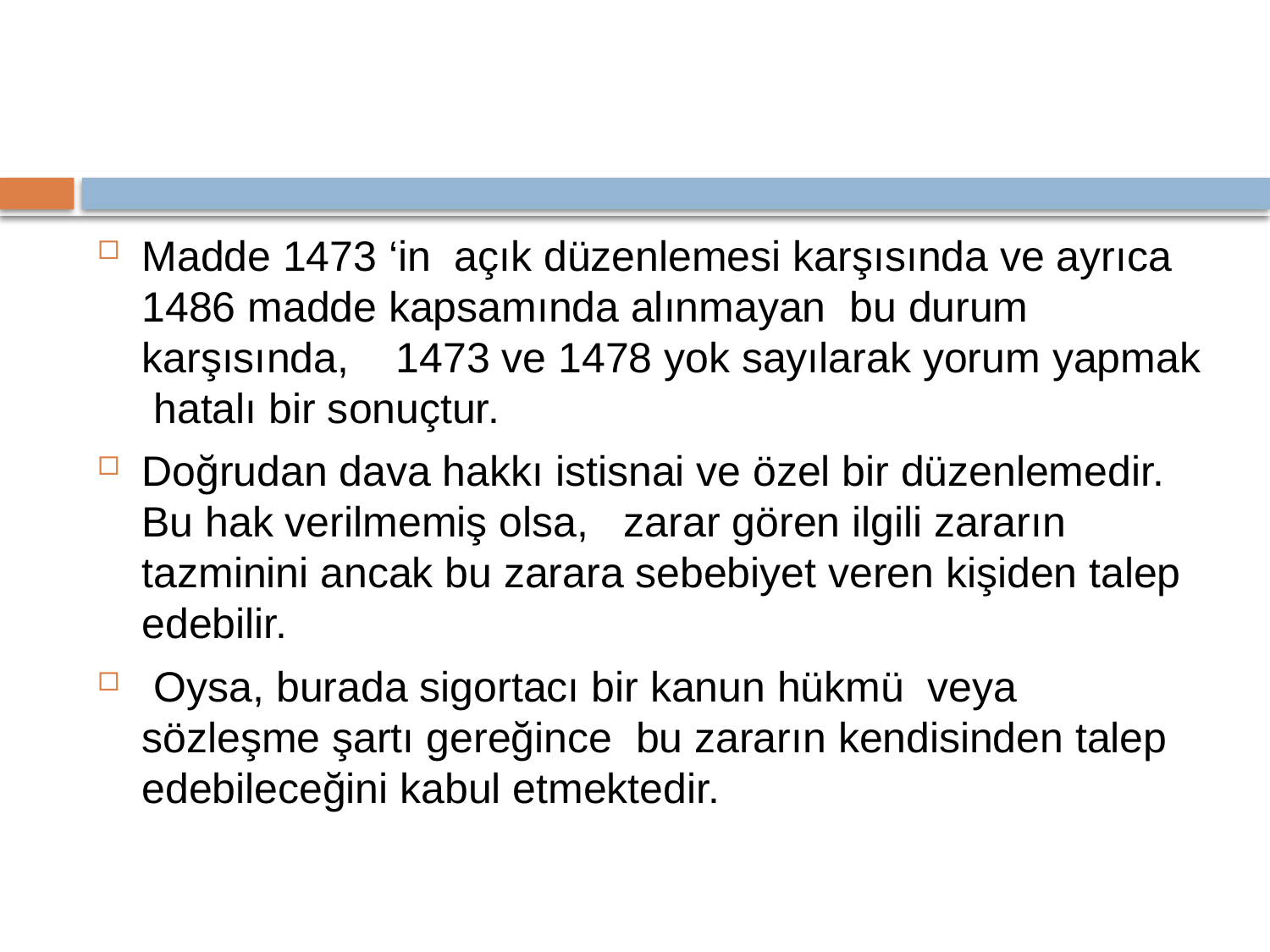

Madde 1473 ‘in  açık düzenlemesi karşısında ve ayrıca 1486 madde kapsamında alınmayan  bu durum karşısında,    1473 ve 1478 yok sayılarak yorum yapmak  hatalı bir sonuçtur.
Doğrudan dava hakkı istisnai ve özel bir düzenlemedir. Bu hak verilmemiş olsa,   zarar gören ilgili zararın tazminini ancak bu zarara sebebiyet veren kişiden talep edebilir.
 Oysa, burada sigortacı bir kanun hükmü  veya sözleşme şartı gereğince  bu zararın kendisinden talep edebileceğini kabul etmektedir.